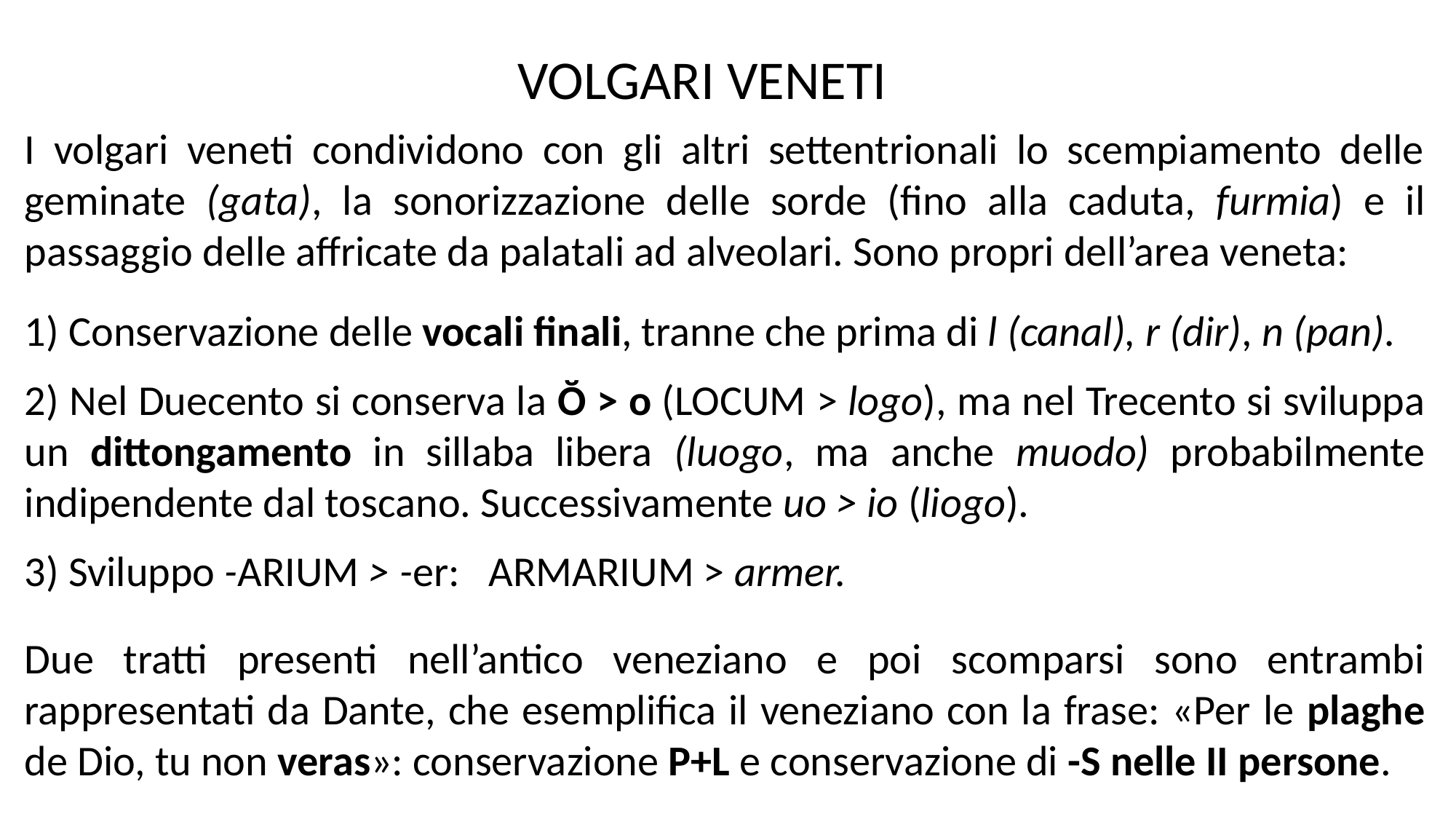

VOLGARI VENETI
I volgari veneti condividono con gli altri settentrionali lo scempiamento delle geminate (gata), la sonorizzazione delle sorde (fino alla caduta, furmia) e il passaggio delle affricate da palatali ad alveolari. Sono propri dell’area veneta:

1) Conservazione delle vocali finali, tranne che prima di l (canal), r (dir), n (pan).

2) Nel Duecento si conserva la Ŏ > o (LOCUM > logo), ma nel Trecento si sviluppa un dittongamento in sillaba libera (luogo, ma anche muodo) probabilmente indipendente dal toscano. Successivamente uo > io (liogo).

3) Sviluppo -ARIUM > -er:   ARMARIUM > armer.

Due tratti presenti nell’antico veneziano e poi scomparsi sono entrambi rappresentati da Dante, che esemplifica il veneziano con la frase: «Per le plaghe de Dio, tu non veras»: conservazione P+L e conservazione di -S nelle II persone.